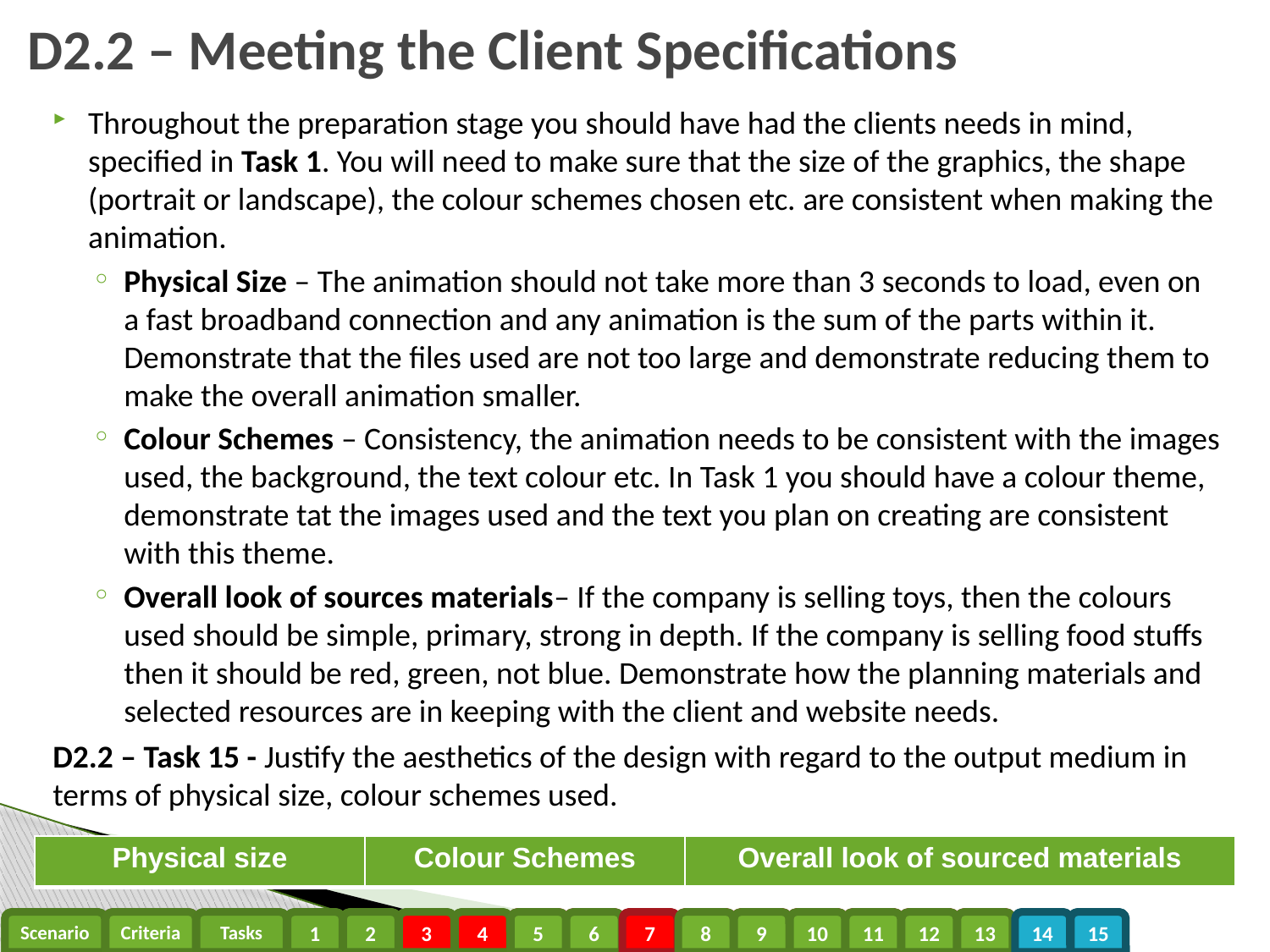

D2.2 – Meeting the Client Specifications
Throughout the preparation stage you should have had the clients needs in mind, specified in Task 1. You will need to make sure that the size of the graphics, the shape (portrait or landscape), the colour schemes chosen etc. are consistent when making the animation.
Physical Size – The animation should not take more than 3 seconds to load, even on a fast broadband connection and any animation is the sum of the parts within it. Demonstrate that the files used are not too large and demonstrate reducing them to make the overall animation smaller.
Colour Schemes – Consistency, the animation needs to be consistent with the images used, the background, the text colour etc. In Task 1 you should have a colour theme, demonstrate tat the images used and the text you plan on creating are consistent with this theme.
Overall look of sources materials– If the company is selling toys, then the colours used should be simple, primary, strong in depth. If the company is selling food stuffs then it should be red, green, not blue. Demonstrate how the planning materials and selected resources are in keeping with the client and website needs.
D2.2 – Task 15 - Justify the aesthetics of the design with regard to the output medium in terms of physical size, colour schemes used.
| Physical size | Colour Schemes | Overall look of sourced materials |
| --- | --- | --- |